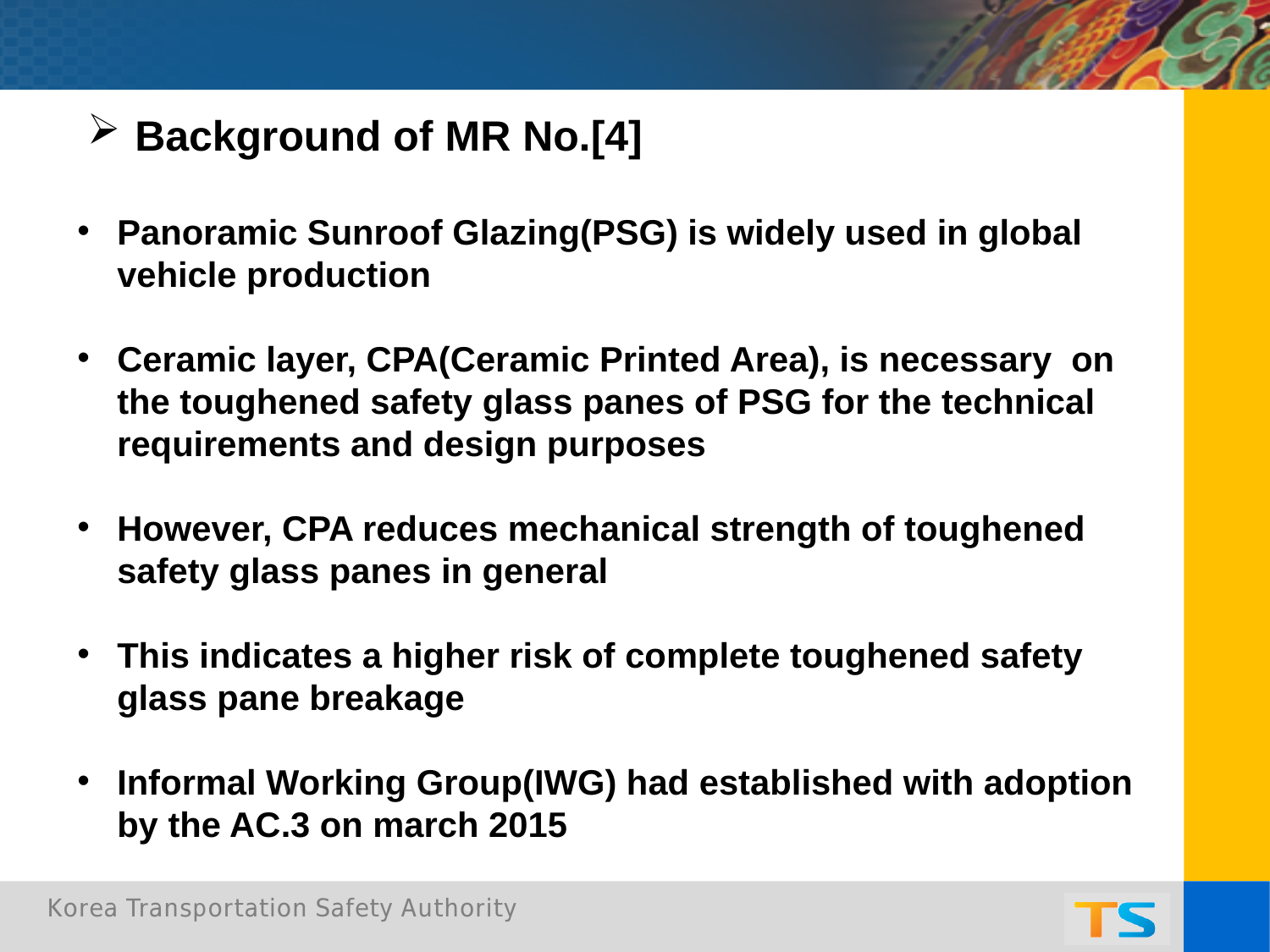

Background of MR No.[4]
Panoramic Sunroof Glazing(PSG) is widely used in global vehicle production

Ceramic layer, CPA(Ceramic Printed Area), is necessary  on the toughened safety glass panes of PSG for the technical requirements and design purposes

However, CPA reduces mechanical strength of toughened safety glass panes in general

This indicates a higher risk of complete toughened safety glass pane breakage

Informal Working Group(IWG) had established with adoption by the AC.3 on march 2015